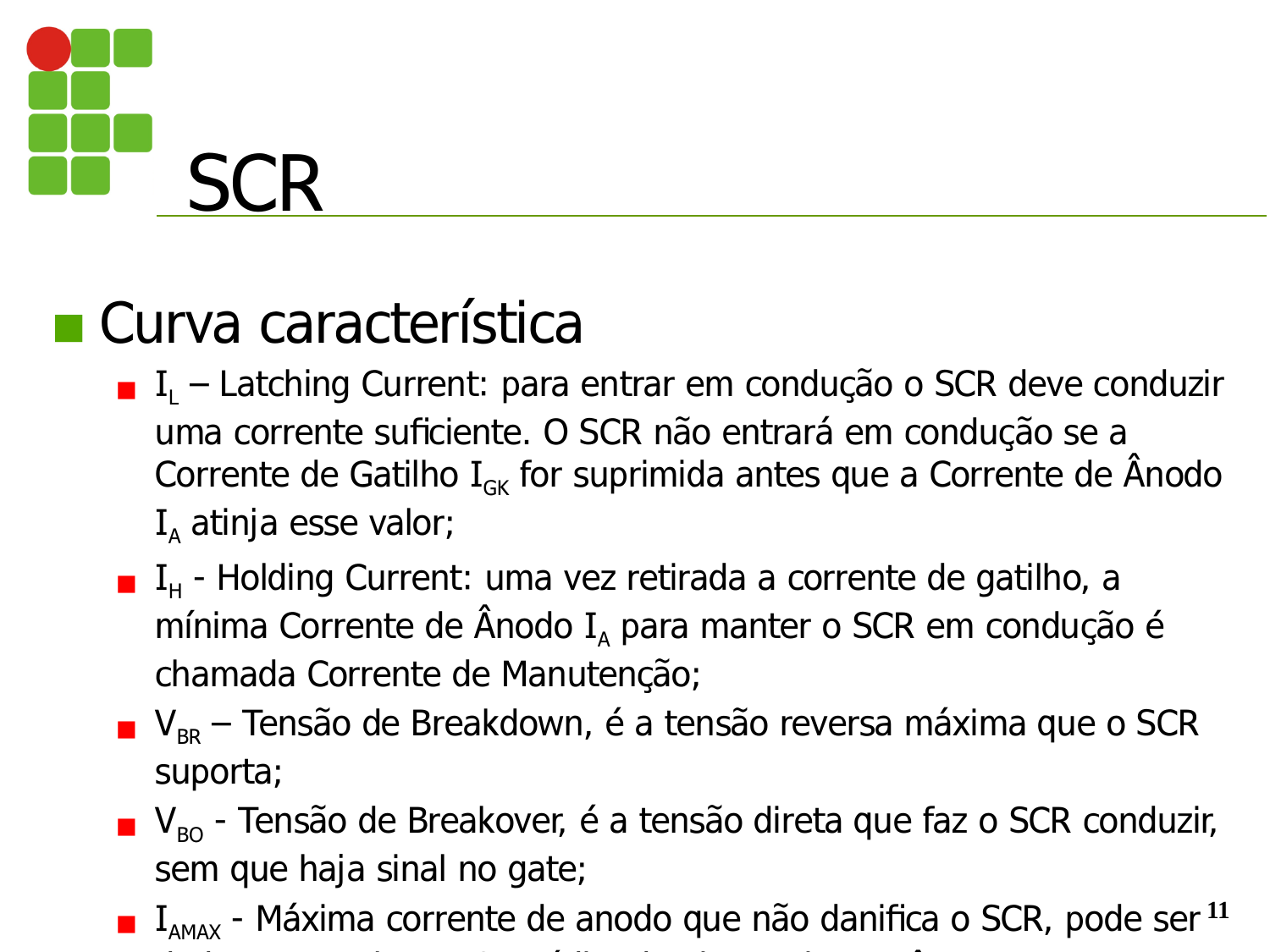

# SCR
Curva característica
IL – Latching Current: para entrar em condução o SCR deve conduzir uma corrente suficiente. O SCR não entrará em condução se a Corrente de Gatilho IGK for suprimida antes que a Corrente de Ânodo IA atinja esse valor;
IH - Holding Current: uma vez retirada a corrente de gatilho, a mínima Corrente de Ânodo IA para manter o SCR em condução é chamada Corrente de Manutenção;
VBR – Tensão de Breakdown, é a tensão reversa máxima que o SCR suporta;
VBO - Tensão de Breakover, é a tensão direta que faz o SCR conduzir, sem que haja sinal no gate;
IAMAX - Máxima corrente de anodo que não danifica o SCR, pode ser dada como valor RMS, médio, de pico ou instantâneo;
11